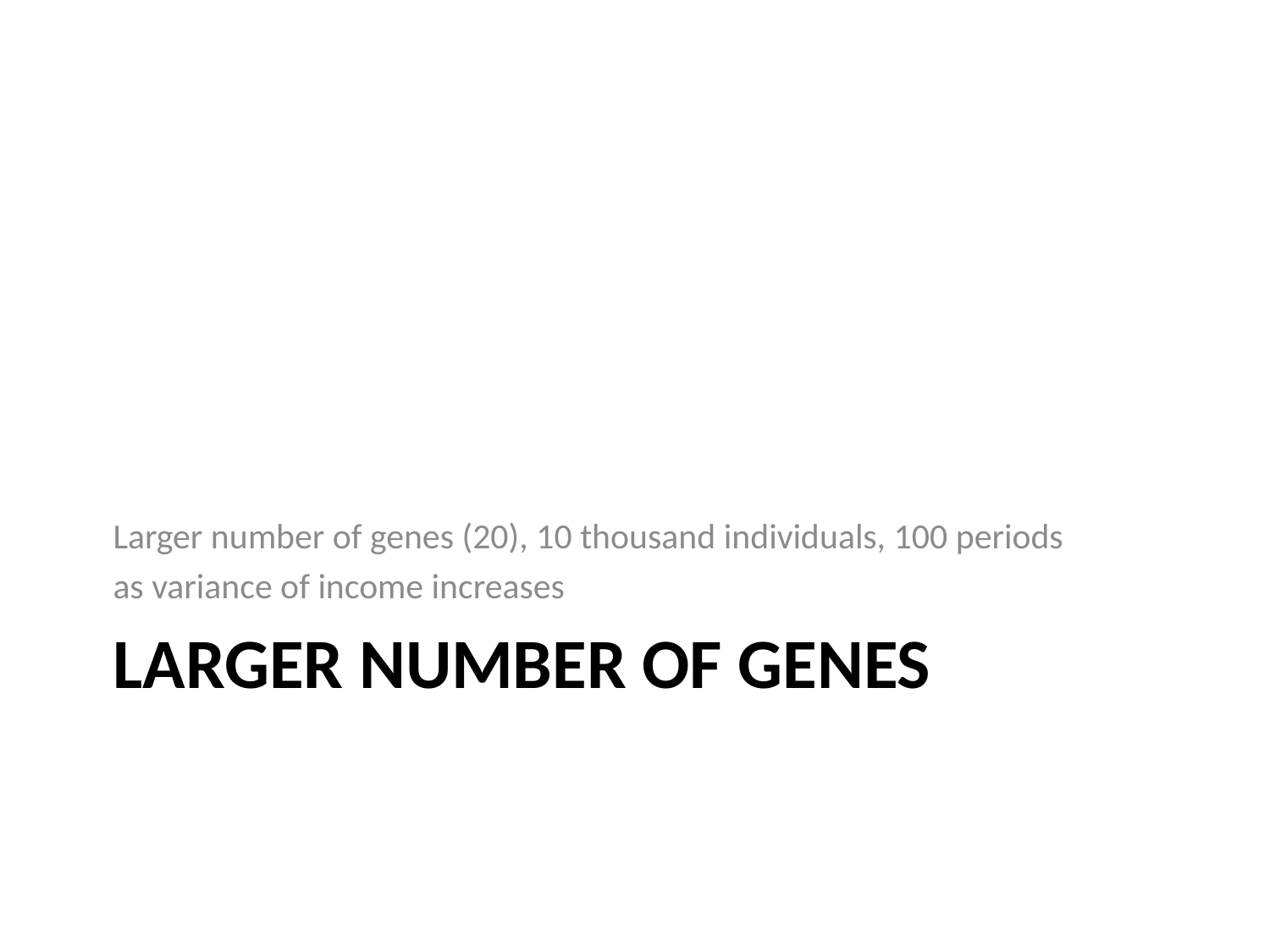

Larger number of genes (20), 10 thousand individuals, 100 periods
as variance of income increases
# Larger number of genes